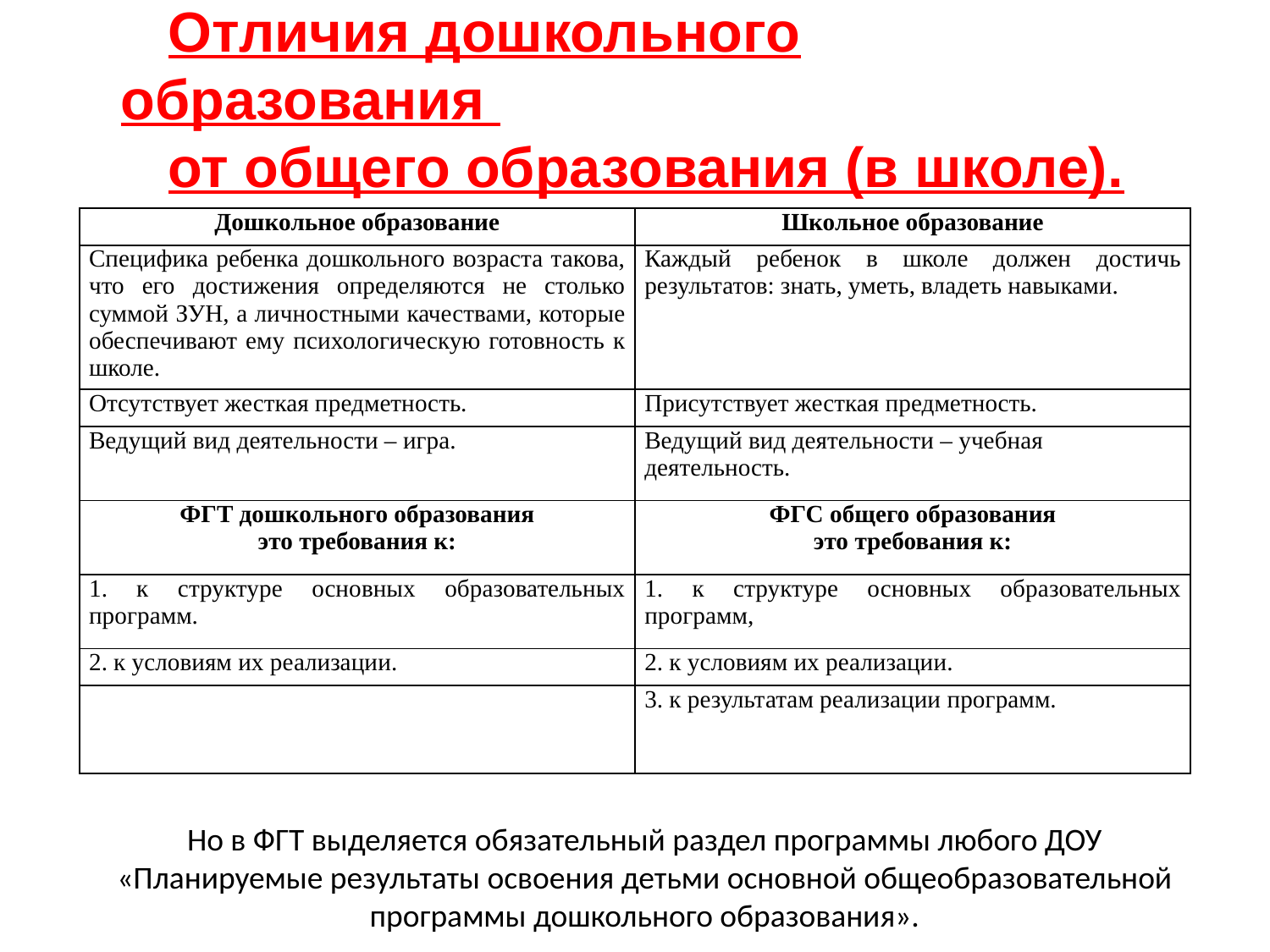

Отличия дошкольного образования
от общего образования (в школе).

| Дошкольное образование | Школьное образование |
| --- | --- |
| Специфика ребенка дошкольного возраста такова, что его достижения определяются не столько суммой ЗУН, а личностными качествами, которые обеспечивают ему психологическую готовность к школе. | Каждый ребенок в школе должен достичь результатов: знать, уметь, владеть навыками. |
| Отсутствует жесткая предметность. | Присутствует жесткая предметность. |
| Ведущий вид деятельности – игра. | Ведущий вид деятельности – учебная деятельность. |
| ФГТ дошкольного образования это требования к: | ФГС общего образования это требования к: |
| 1. к структуре основных образовательных программ. | 1. к структуре основных образовательных программ, |
| 2. к условиям их реализации. | 2. к условиям их реализации. |
|  | 3. к результатам реализации программ. |
Но в ФГТ выделяется обязательный раздел программы любого ДОУ «Планируемые результаты освоения детьми основной общеобразовательной программы дошкольного образования».